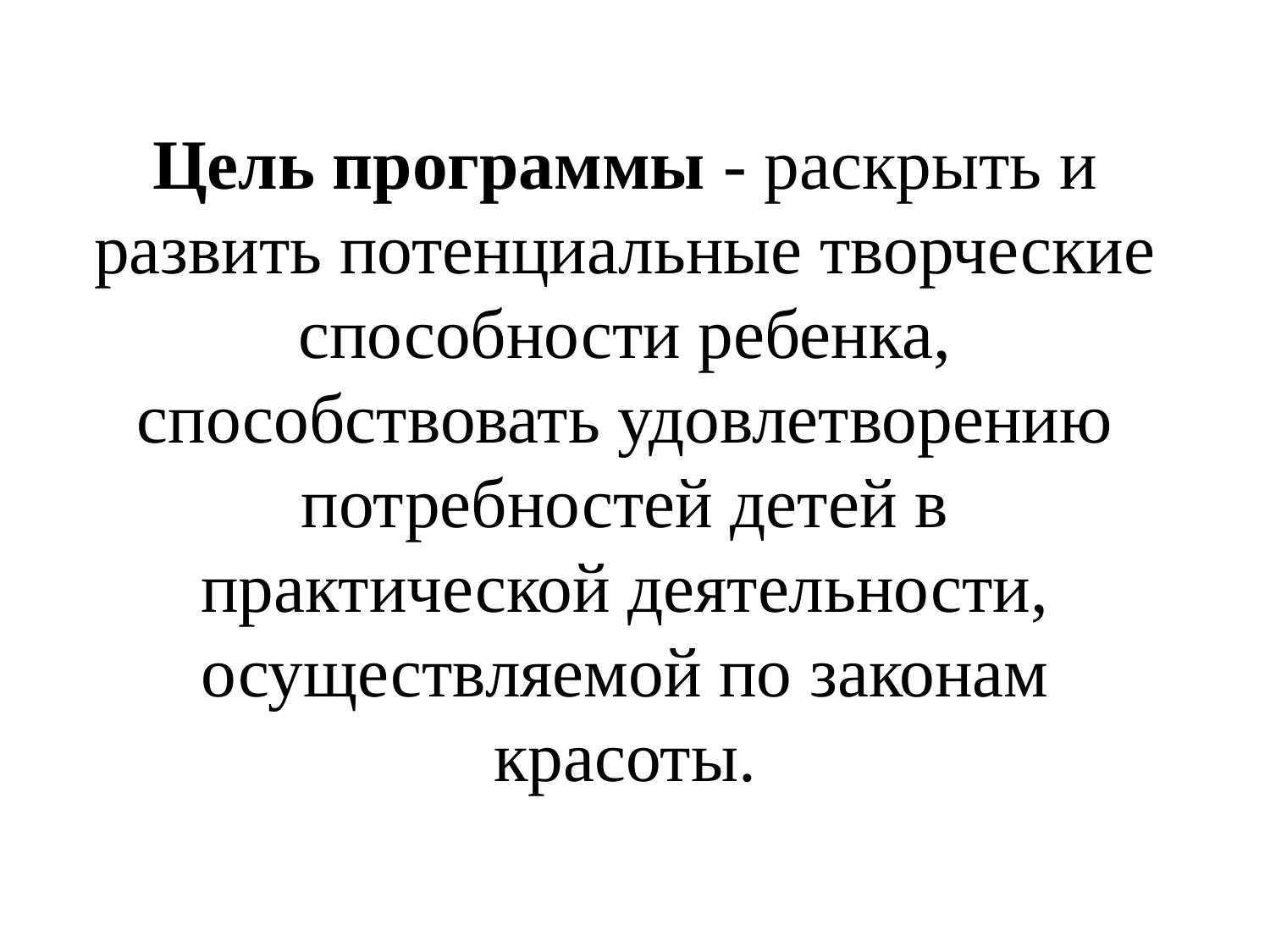

Цель программы - раскрыть и развить потенциальные творческие способности ребенка, способствовать удовлетворению потребностей детей в практической деятельности, осуществляемой по законам красоты.